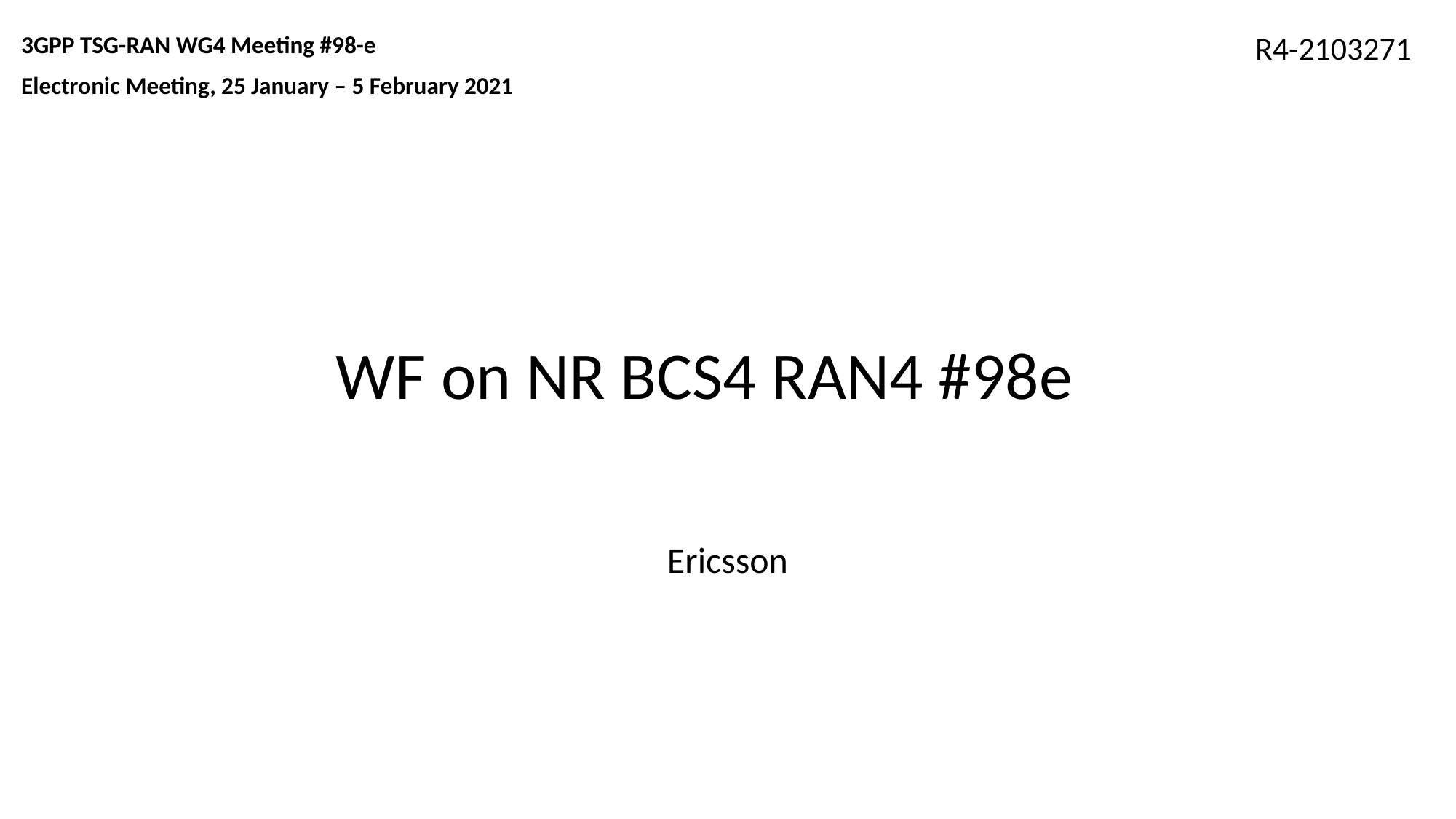

3GPP TSG-RAN WG4 Meeting #98-e
Electronic Meeting, 25 January – 5 February 2021
R4-2103271
# WF on NR BCS4 RAN4 #98e
Ericsson